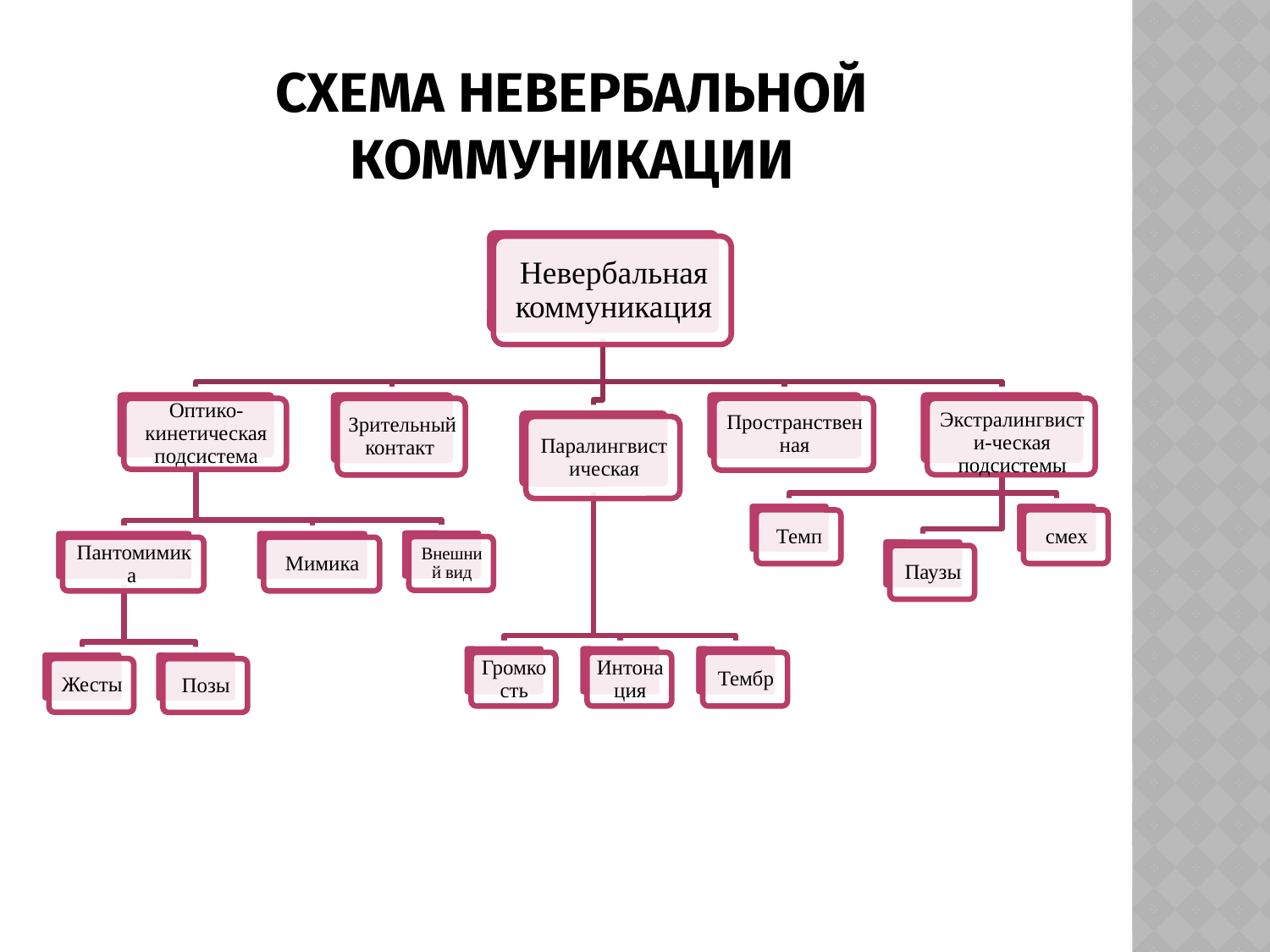

# Схема невербальной коммуникации
Невербальная коммуникация
Оптико-кинетическая подсистема
Пантомимика
Жесты
Позы
Мимика
Внешний вид
Зрительный контакт
Паралингвистическая
Громкость
Интонация
Тембр
Пространственная
 Экстралингвисти-ческая подсистемы
Темп
Паузы
смех